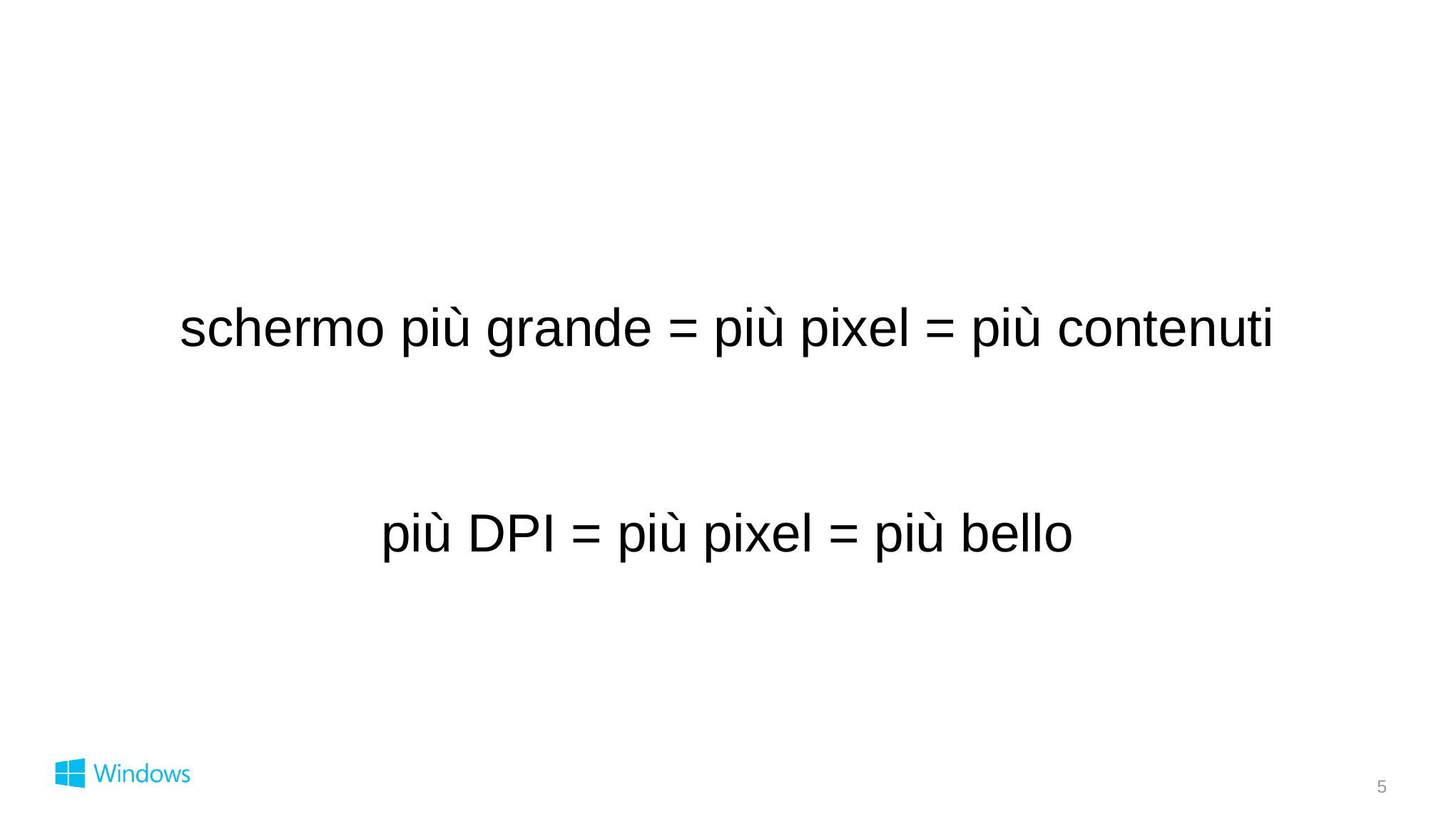

#
schermo più grande = più pixel = più contenuti

più DPI = più pixel = più bello
5